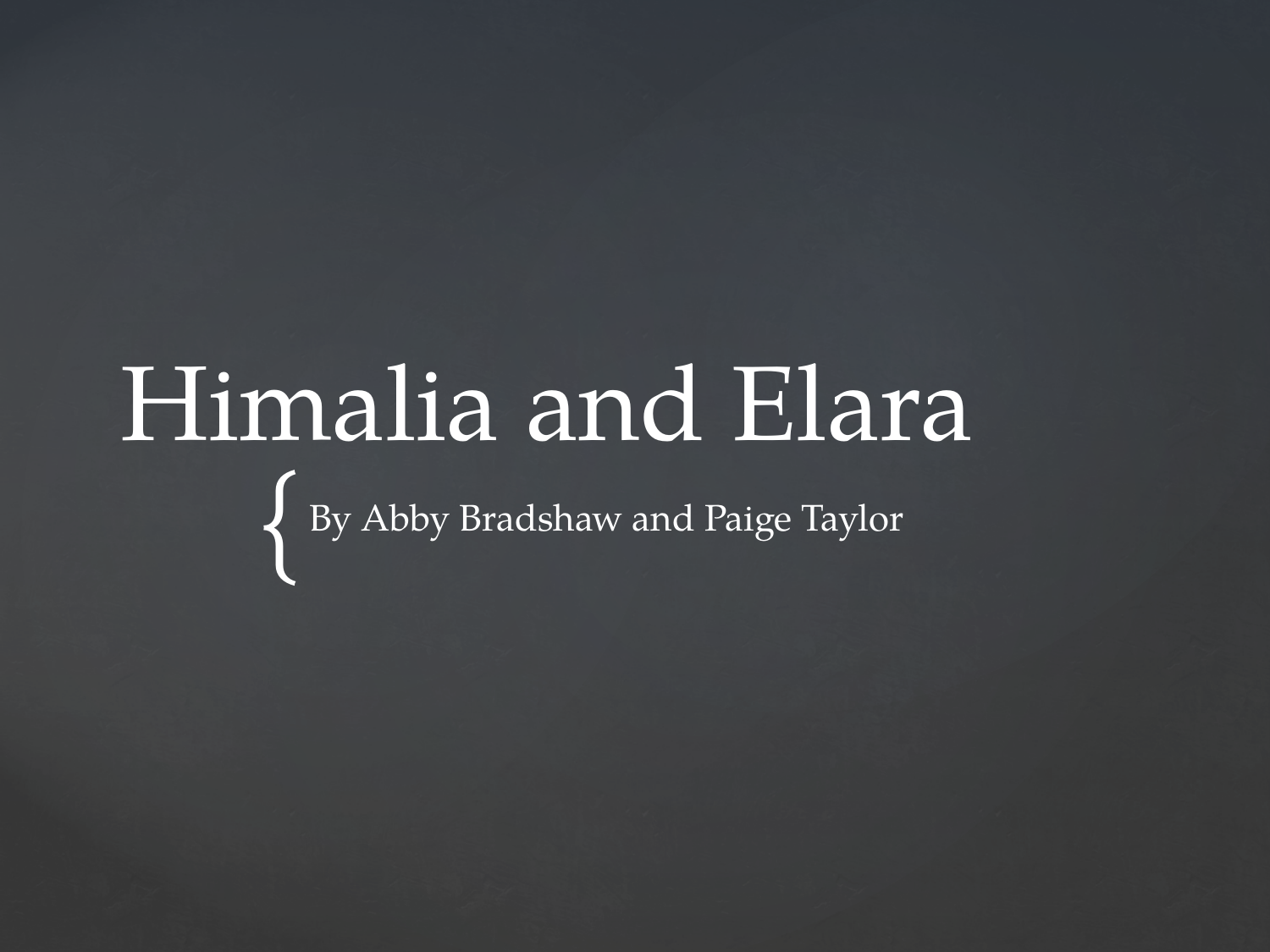

# Himalia and Elara
By Abby Bradshaw and Paige Taylor